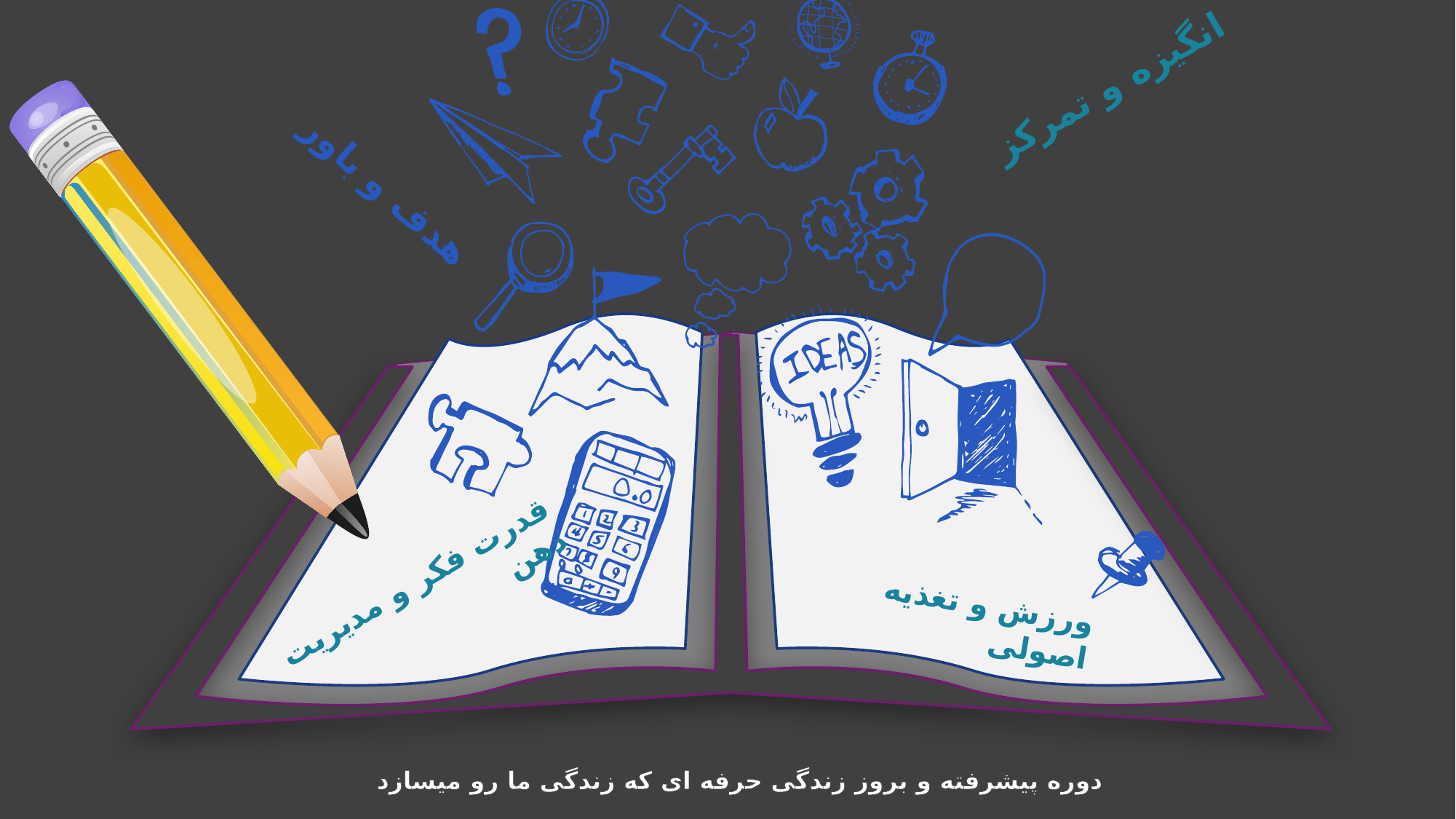

انگیزه و تمرکز

هدف و باور

قدرت فکر و مدیریت ذهن
ورزش و تغذیه اصولی

دوره پیشرفته و بروز زندگی حرفه ای که زندگی ما رو میسازد